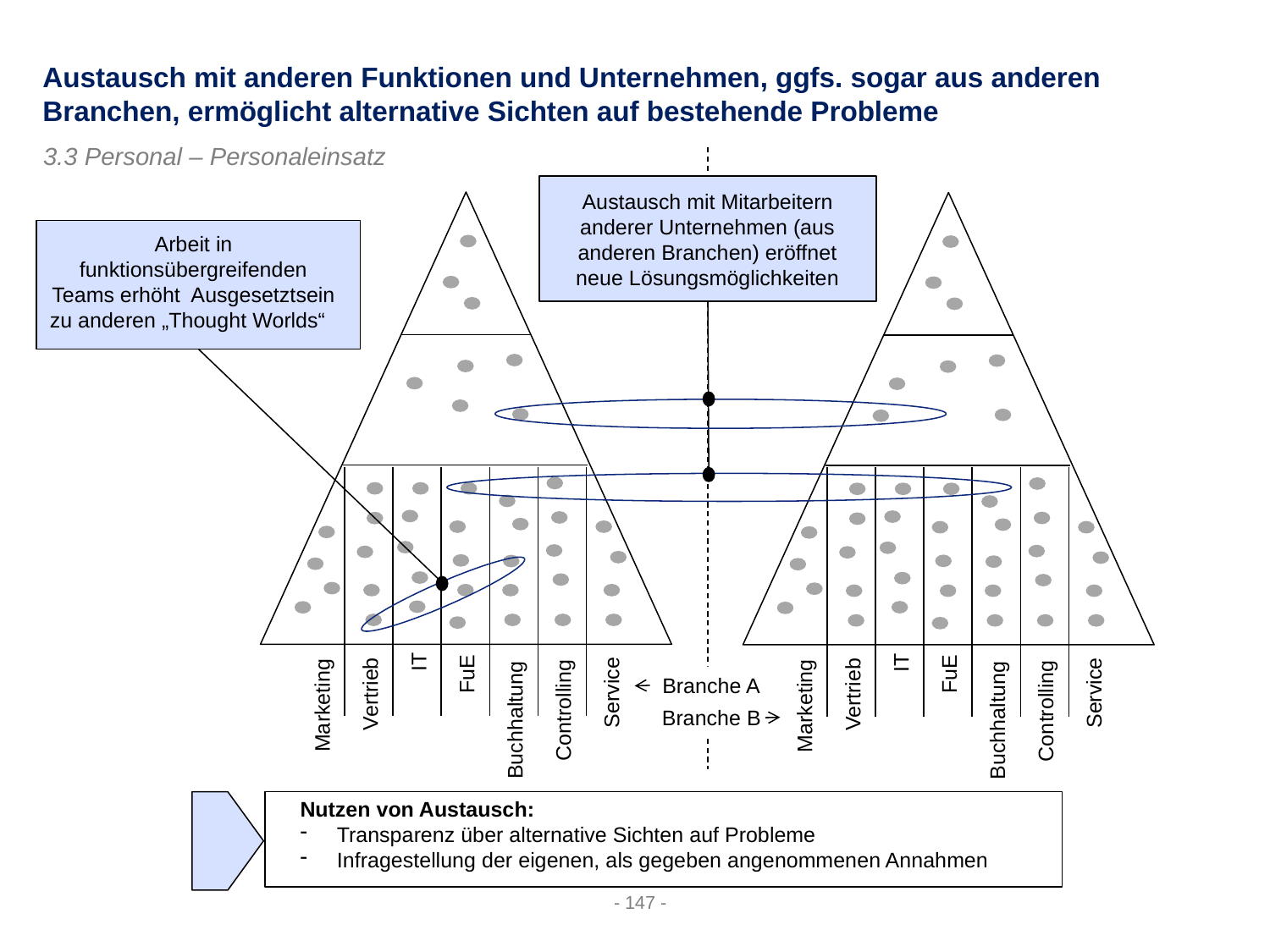

Austausch mit anderen Funktionen und Unternehmen, ggfs. sogar aus anderen Branchen, ermöglicht alternative Sichten auf bestehende Probleme
3.3 Personal – Personaleinsatz

Austausch mit Mitarbeitern anderer Unternehmen (aus anderen Branchen) eröffnet neue Lösungsmöglichkeiten

Arbeit in funktionsübergreifenden Teams erhöht  Ausgesetztsein zu anderen „Thought Worlds“

IT
IT
FuE
FuE
Branche A
Service
Service
Vertrieb
Vertrieb
Marketing
Marketing
Controlling
Controlling
Branche B
Buchhaltung
Buchhaltung
Nutzen von Austausch:
Transparenz über alternative Sichten auf Probleme
Infragestellung der eigenen, als gegeben angenommenen Annahmen

- 147 -